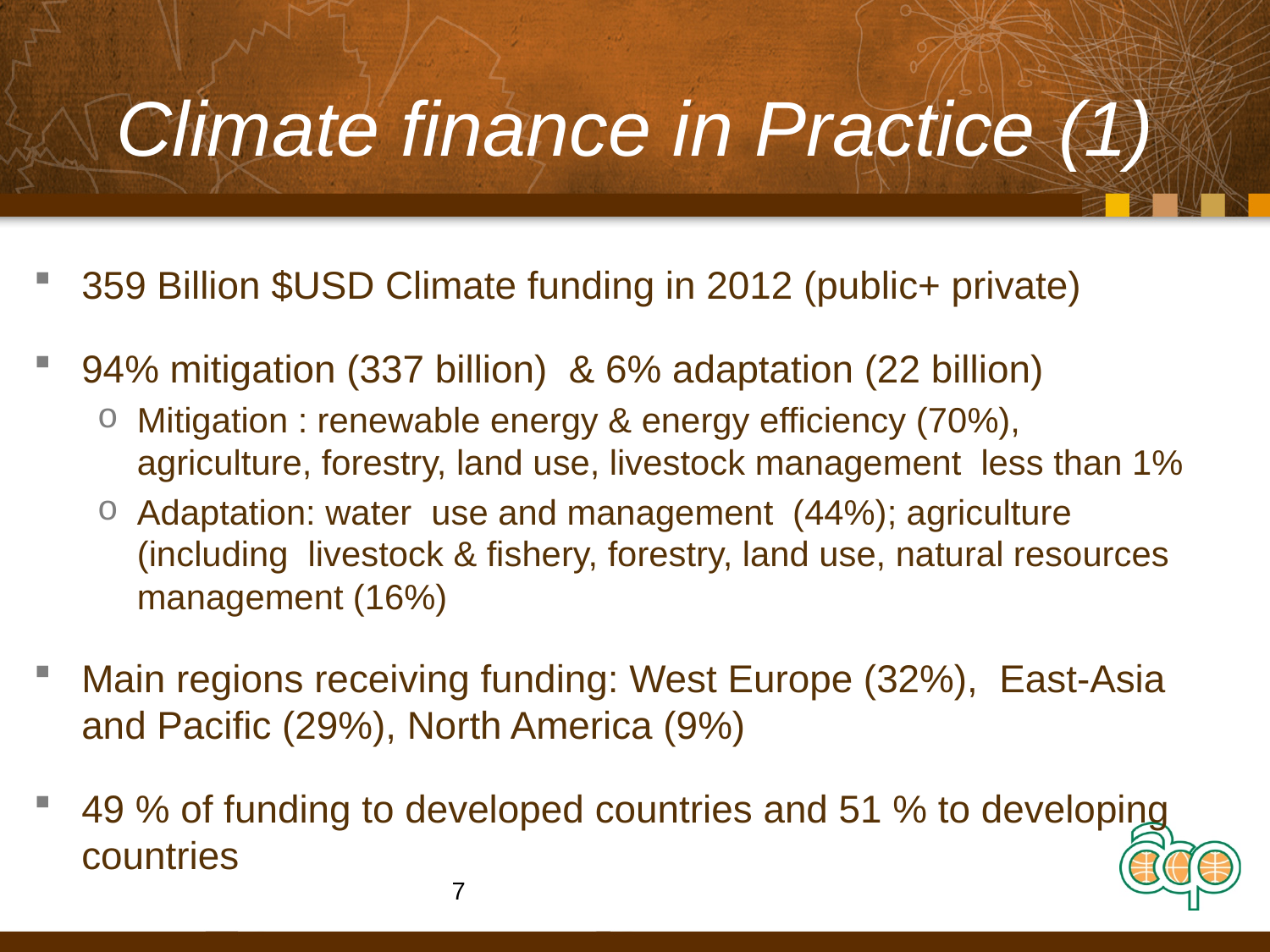

# Climate finance in Practice (1)
359 Billion $USD Climate funding in 2012 (public+ private)

94% mitigation (337 billion)  & 6% adaptation (22 billion)
Mitigation : renewable energy & energy efficiency (70%), agriculture, forestry, land use, livestock management  less than 1%
Adaptation: water  use and management  (44%); agriculture (including  livestock & fishery, forestry, land use, natural resources management (16%)

Main regions receiving funding: West Europe (32%),  East-Asia and Pacific (29%), North America (9%)

49 % of funding to developed countries and 51 % to developing countries

7